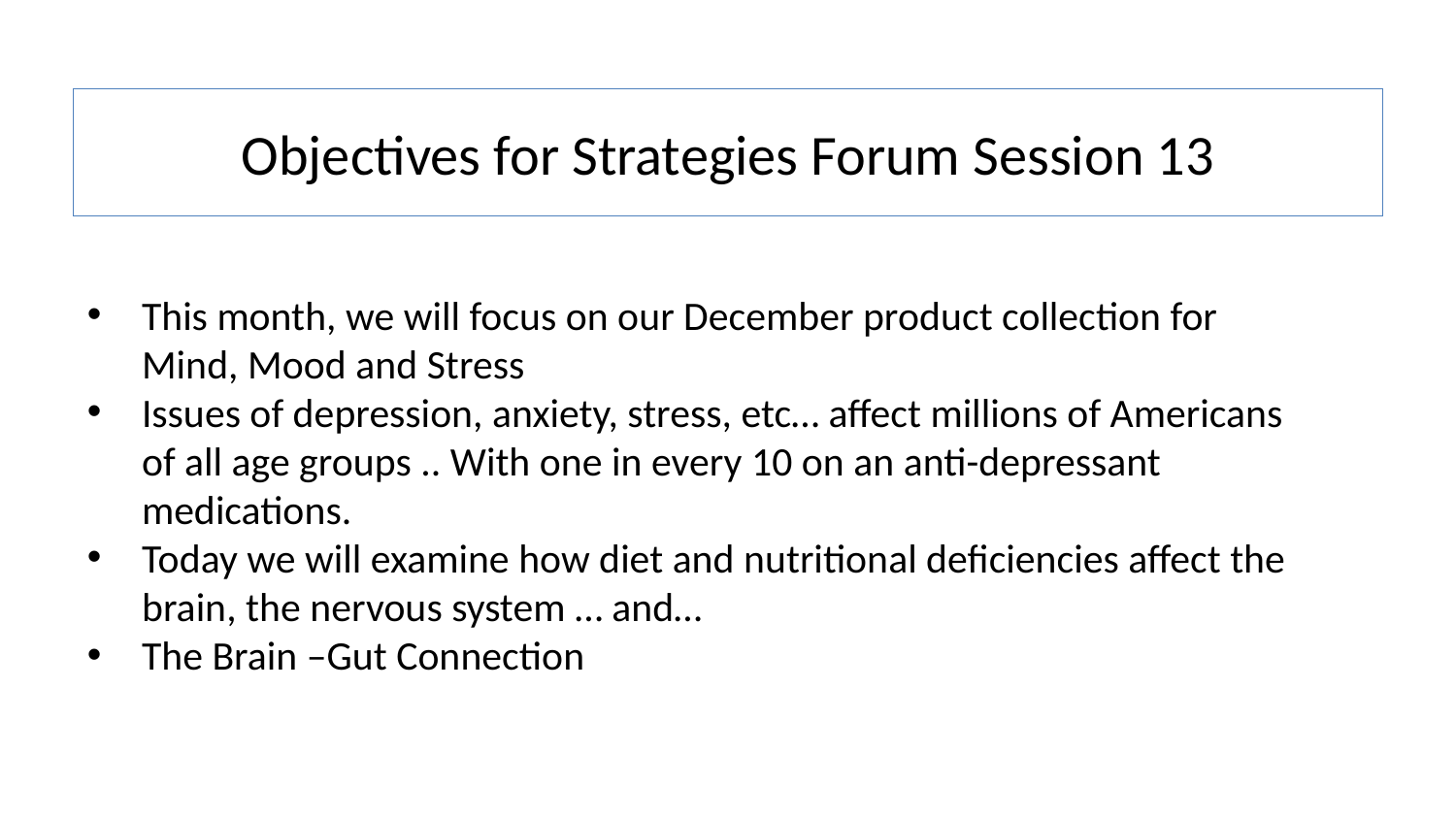

# Objectives for Strategies Forum Session 13

This month, we will focus on our December product collection for Mind, Mood and Stress
Issues of depression, anxiety, stress, etc… affect millions of Americans of all age groups .. With one in every 10 on an anti-depressant medications.
Today we will examine how diet and nutritional deficiencies affect the brain, the nervous system … and…
The Brain –Gut Connection